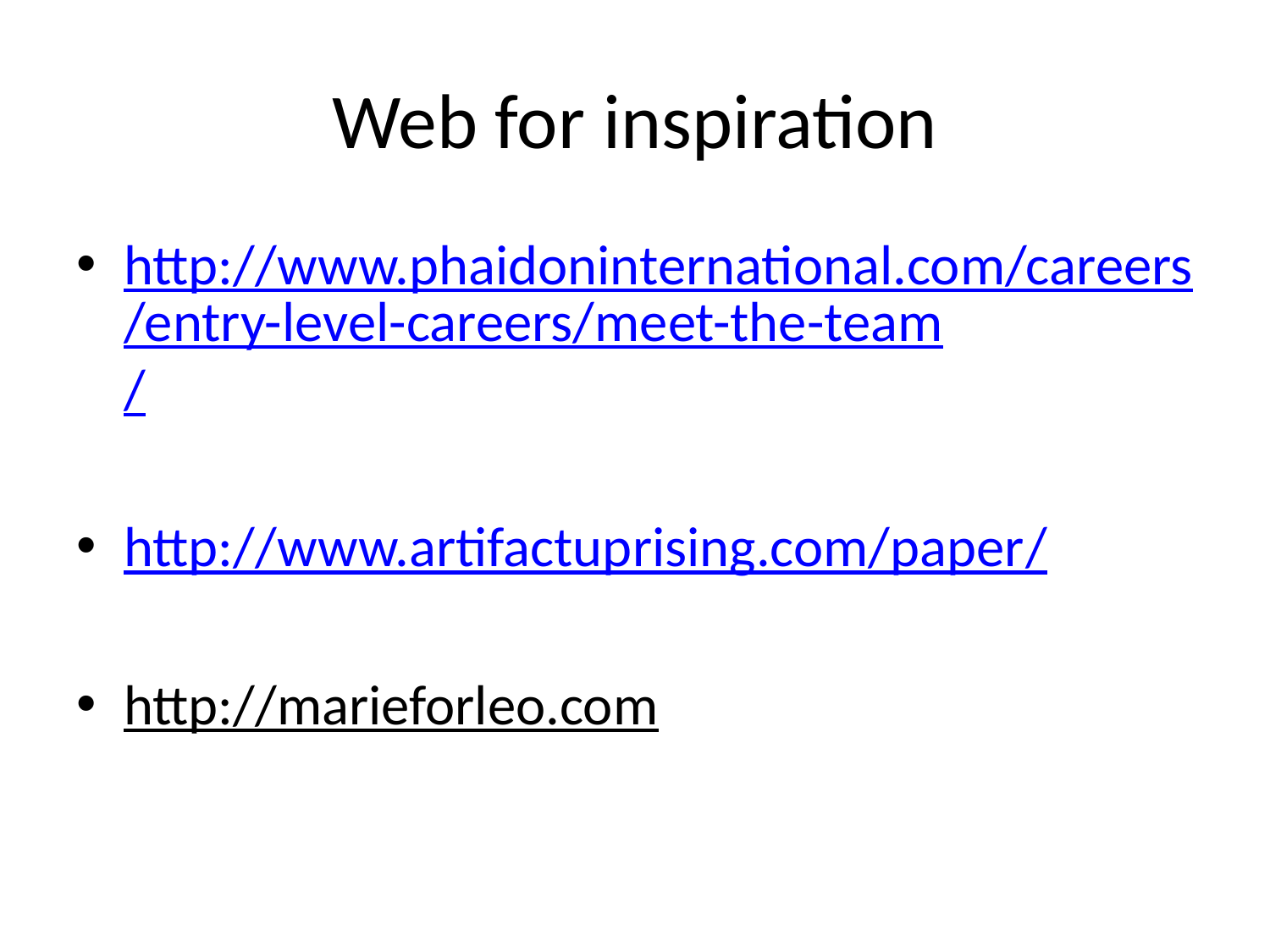

# Web for inspiration
http://www.phaidoninternational.com/careers/entry-level-careers/meet-the-team/

http://www.artifactuprising.com/paper/

http://marieforleo.com